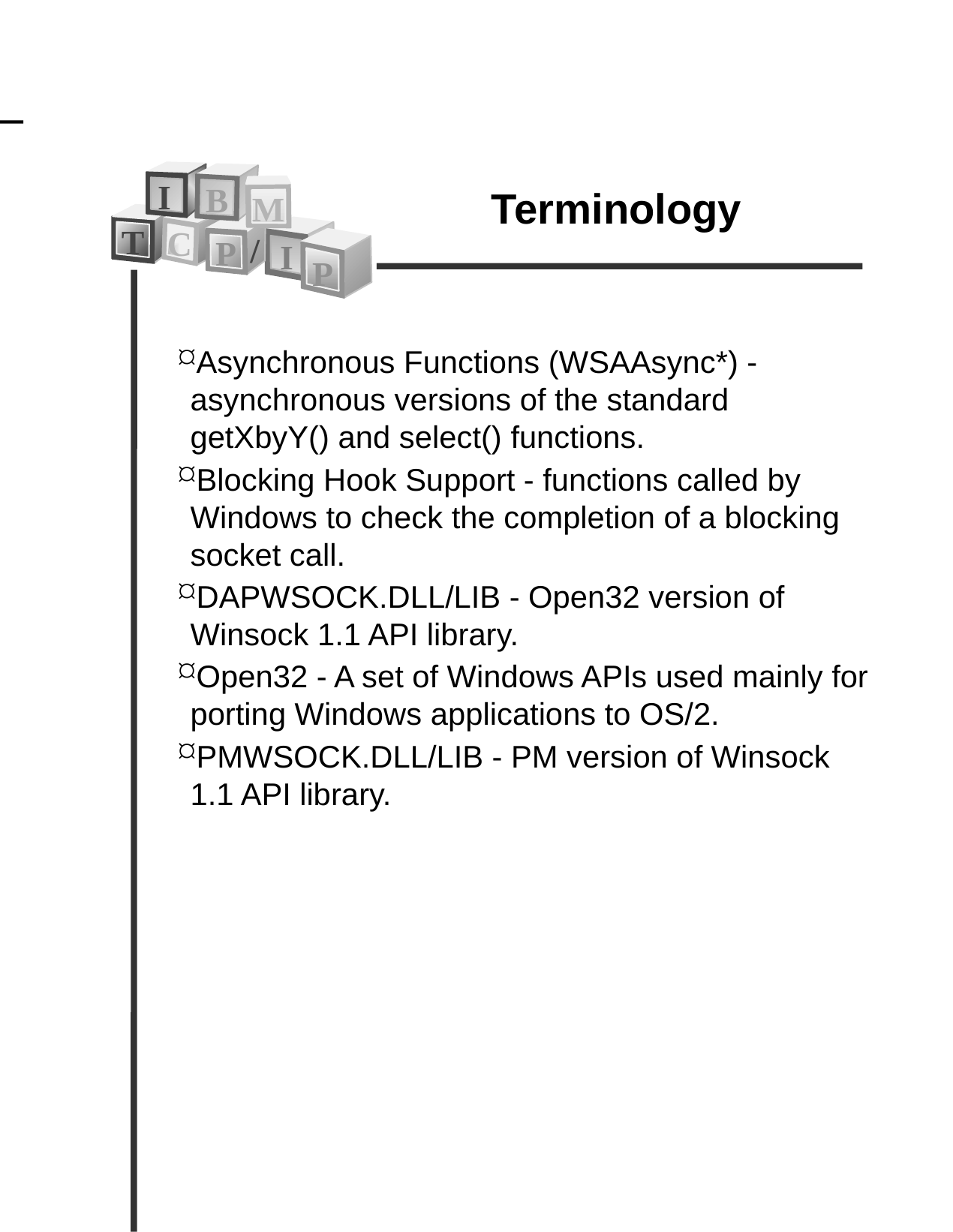

Terminology

I

B

M

T
C

/

P

I

P

Asynchronous Functions (WSAAsync*) - asynchronous versions of the standard getXbyY() and select() functions.
Blocking Hook Support - functions called by Windows to check the completion of a blocking socket call.
DAPWSOCK.DLL/LIB - Open32 version of Winsock 1.1 API library.
Open32 - A set of Windows APIs used mainly for porting Windows applications to OS/2.
PMWSOCK.DLL/LIB - PM version of Winsock 1.1 API library.